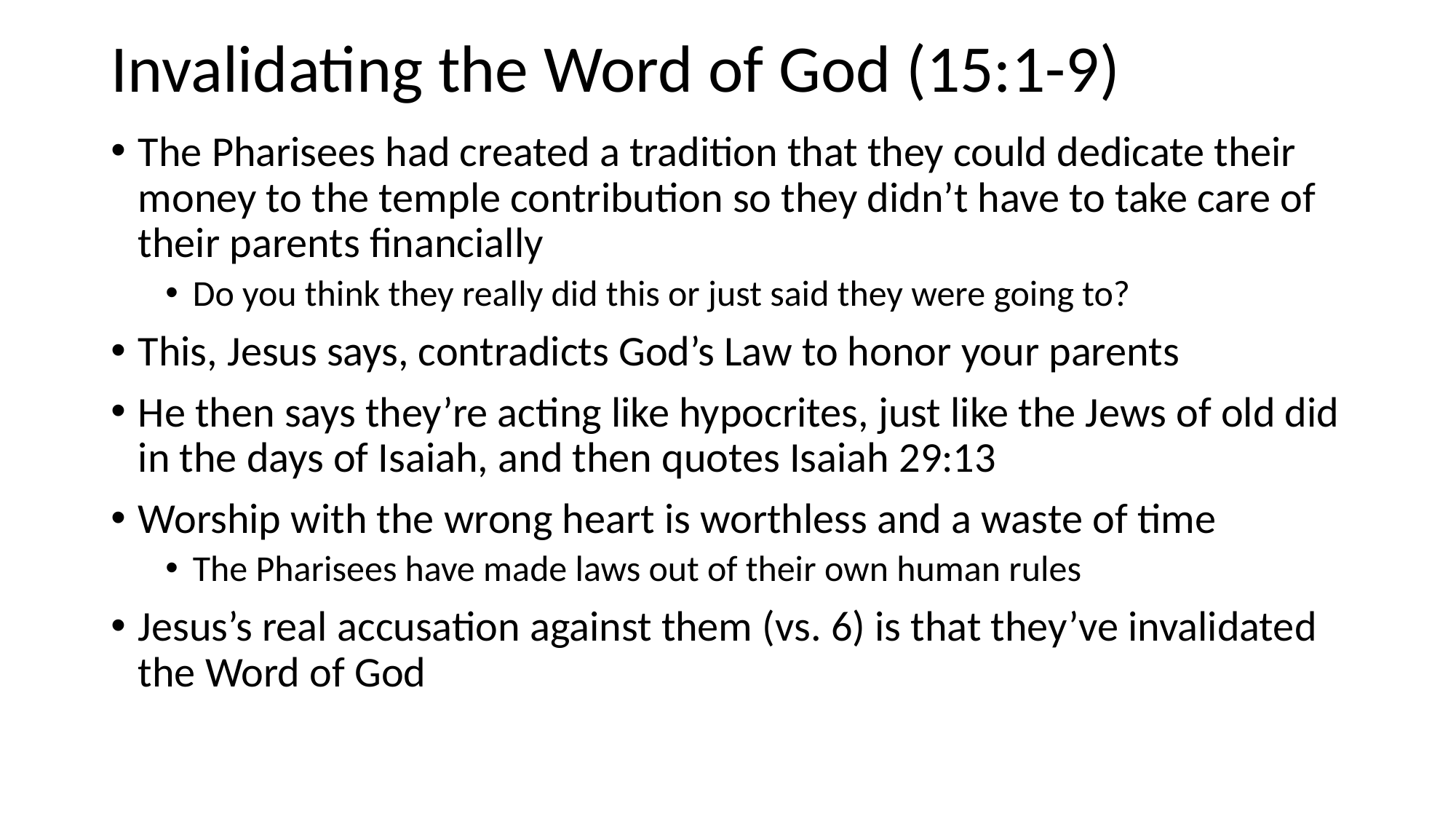

# Invalidating the Word of God (15:1-9)
The Pharisees had created a tradition that they could dedicate their money to the temple contribution so they didn’t have to take care of their parents financially
Do you think they really did this or just said they were going to?
This, Jesus says, contradicts God’s Law to honor your parents
He then says they’re acting like hypocrites, just like the Jews of old did in the days of Isaiah, and then quotes Isaiah 29:13
Worship with the wrong heart is worthless and a waste of time
The Pharisees have made laws out of their own human rules
Jesus’s real accusation against them (vs. 6) is that they’ve invalidated the Word of God